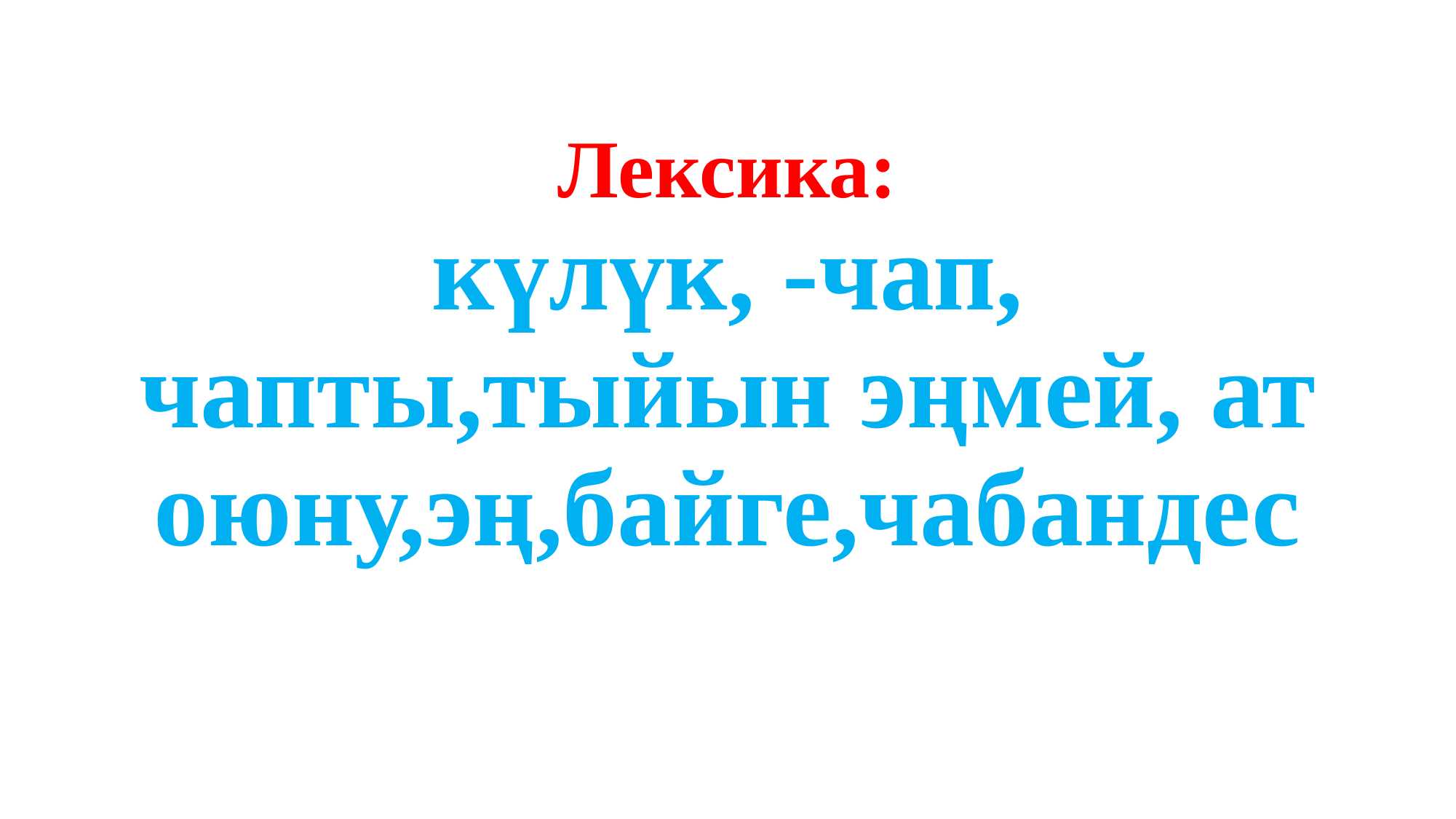

# Лексика: күлүк, -чап, чапты,тыйын эңмей, ат оюну,эң,байге,чабандес